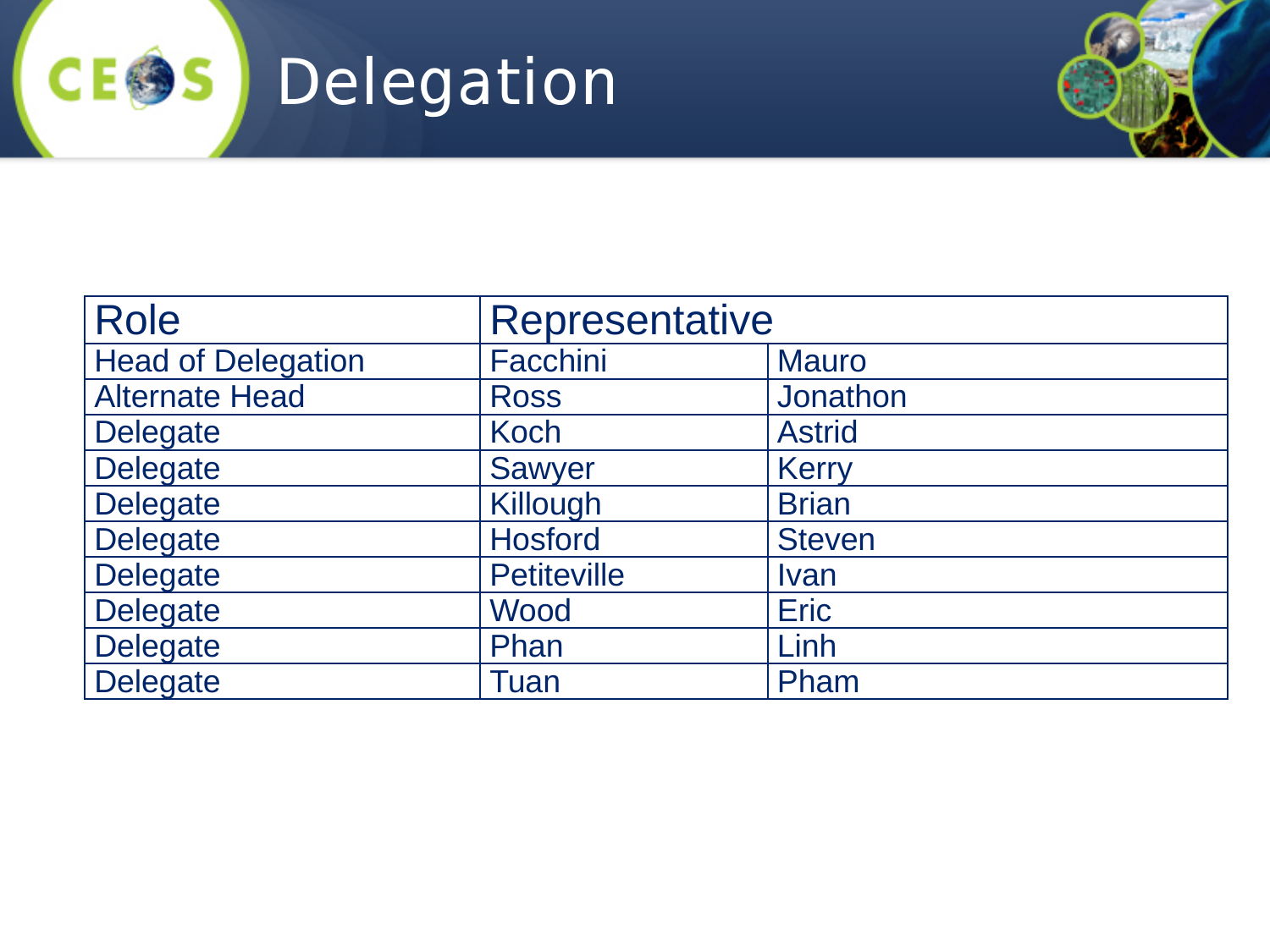

Delegation
| Role | Representative |  |
| --- | --- | --- |
| Head of Delegation | Facchini | Mauro |
| Alternate Head | Ross | Jonathon |
| Delegate | Koch | Astrid |
| Delegate | Sawyer | Kerry |
| Delegate | Killough | Brian |
| Delegate | Hosford | Steven |
| Delegate | Petiteville | Ivan |
| Delegate | Wood | Eric |
| Delegate | Phan | Linh |
| Delegate | Tuan | Pham |